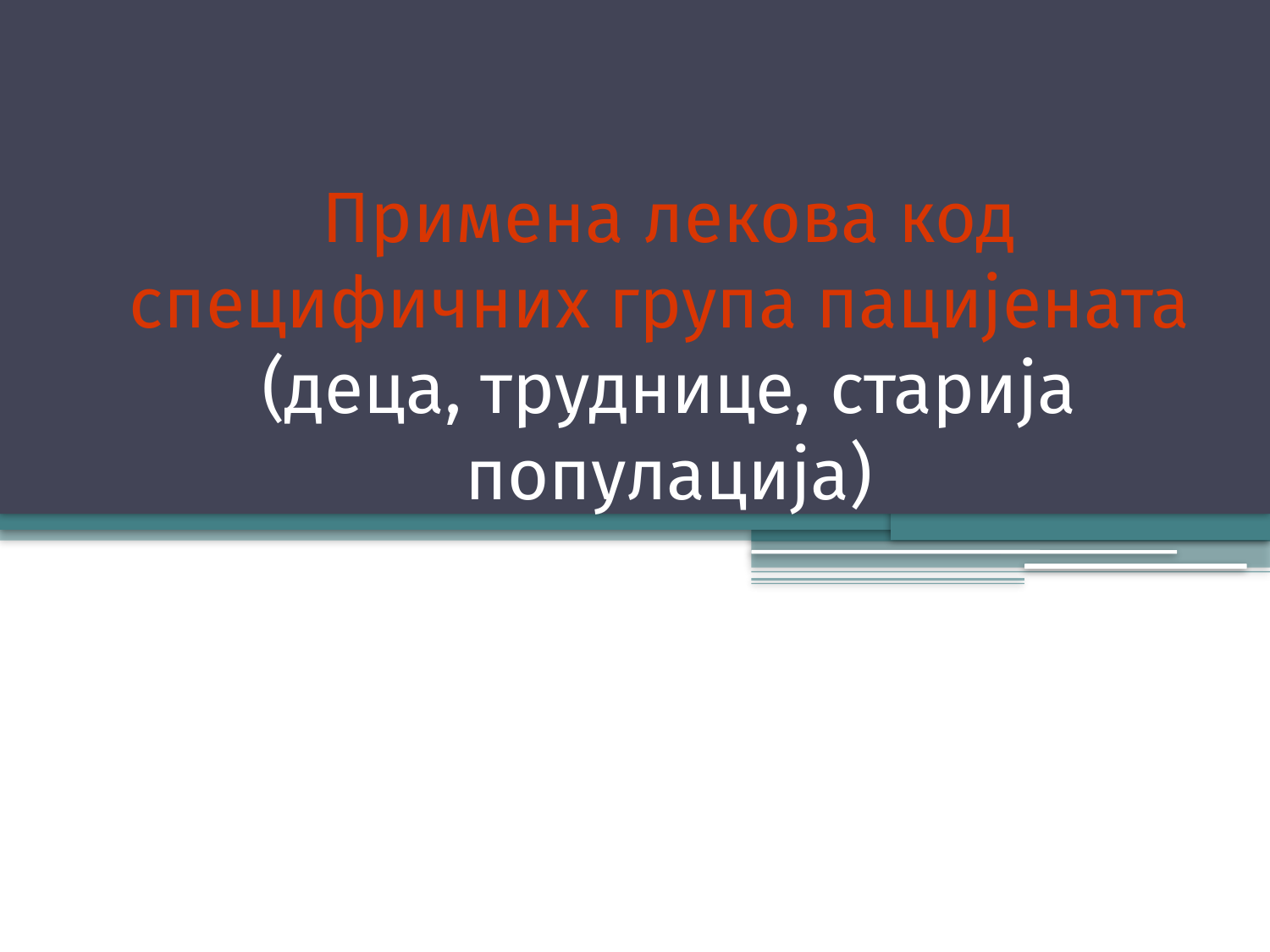

# Примена лекова код специфичних група пацијената (деца, труднице, старија популација)